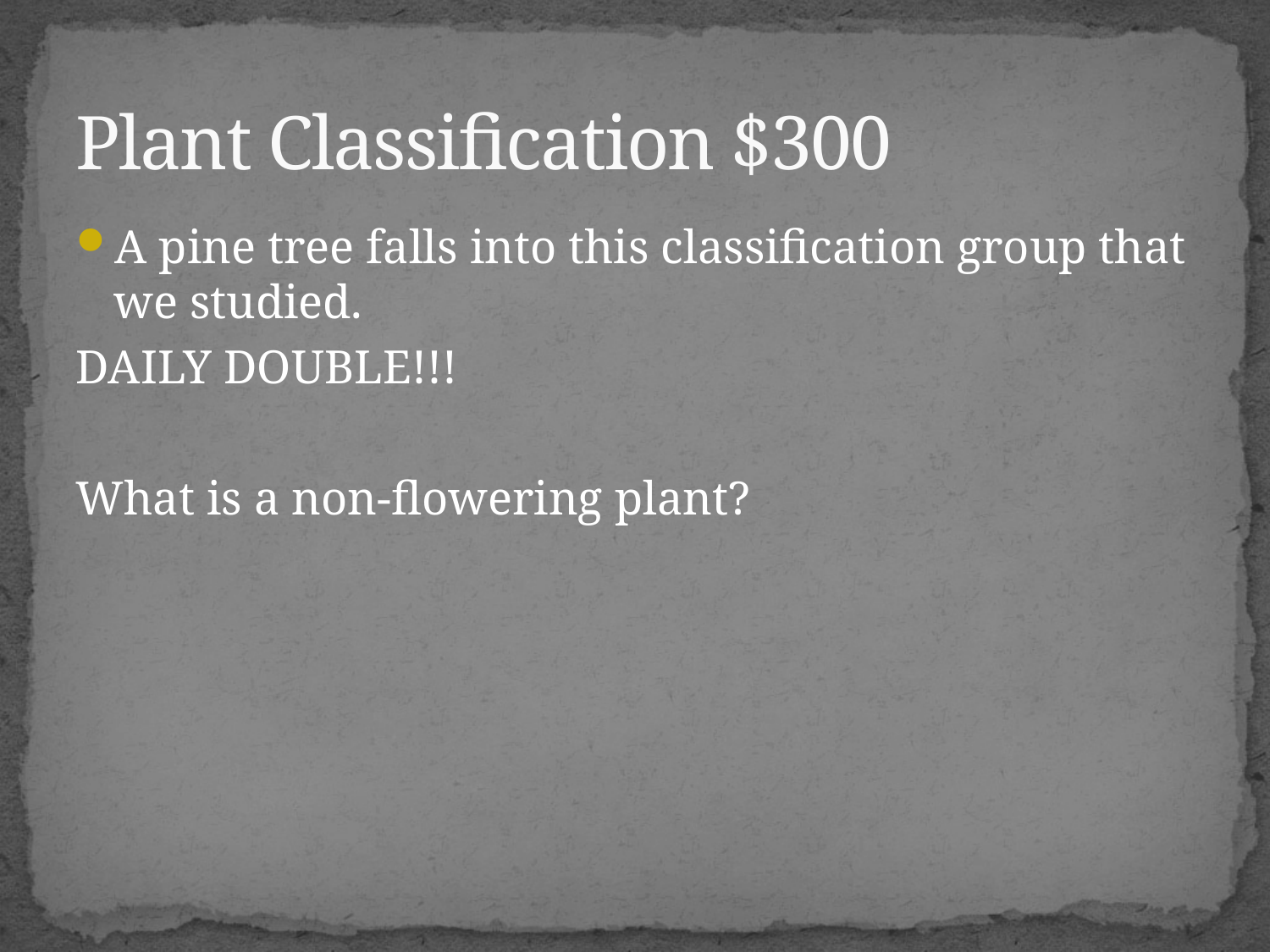

# Plant Classification $300
A pine tree falls into this classification group that we studied.
DAILY DOUBLE!!!

What is a non-flowering plant?